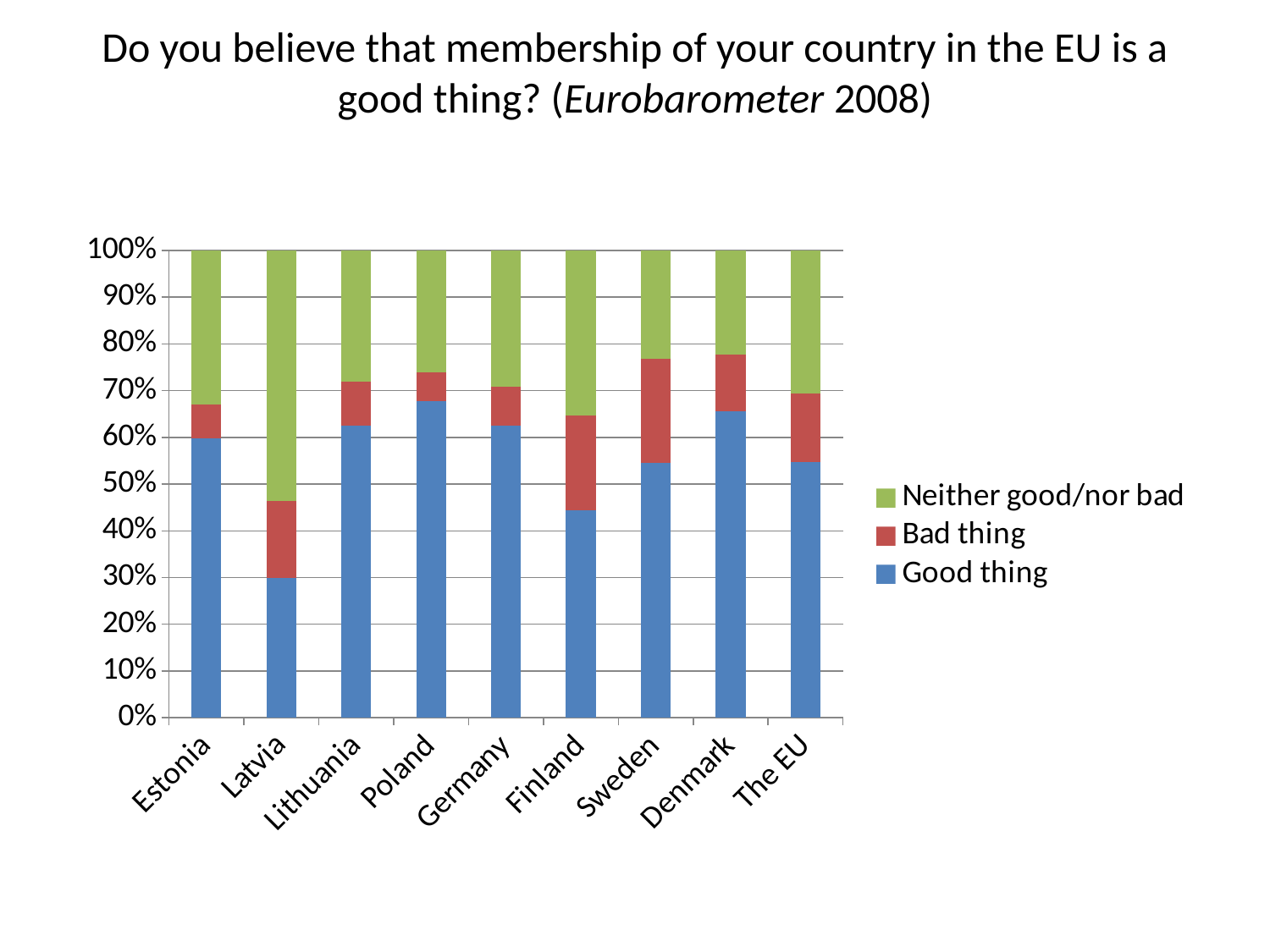

# Do you believe that membership of your country in the EU is a good thing? (Eurobarometer 2008)

### Chart

| Category | Good thing | Bad thing | Neither good/nor bad |
|---|---|---|---|
| Estonia | 58.0 | 7.0 | 32.0 |
| Latvia | 29.0 | 16.0 | 52.0 |
| Lithuania | 60.0 | 9.0 | 27.0 |
| Poland | 65.0 | 6.0 | 25.0 |
| Germany | 60.0 | 8.0 | 28.0 |
| Finland | 44.0 | 20.0 | 35.0 |
| Sweden | 54.0 | 22.0 | 23.0 |
| Denmark | 65.0 | 12.0 | 22.0 |
| The EU | 52.0 | 14.0 | 29.0 |